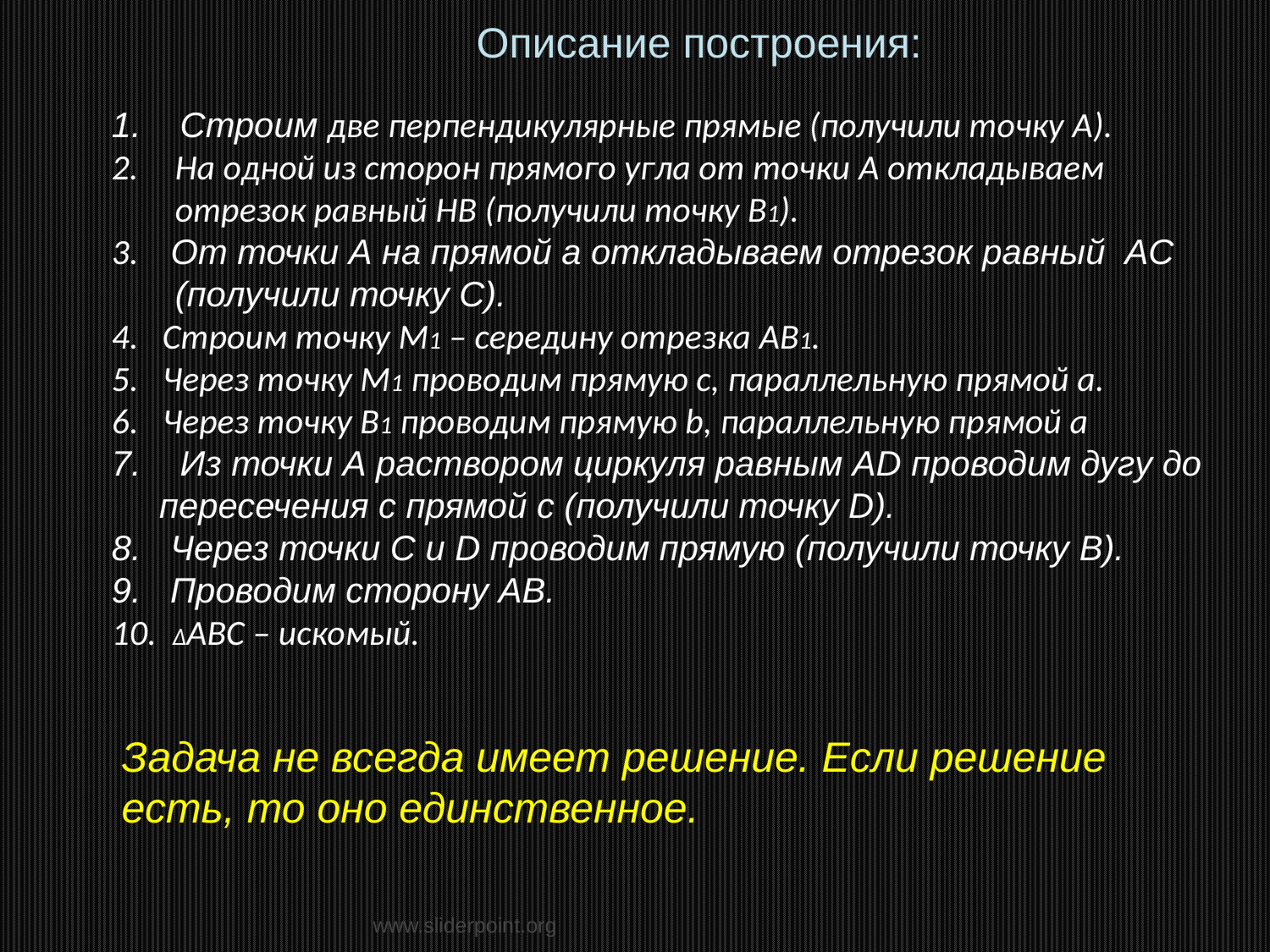

Описание построения:
1.    Строим две перпендикулярные прямые (получили точку A).
На одной из сторон прямого угла от точки A откладываем отрезок равный HB (получили точку B1).
3.    От точки A на прямой a откладываем отрезок равный  AC (получили точку C).
4.   Строим точку M1 – середину отрезка AB1.
5.   Через точку M1 проводим прямую c, параллельную прямой a.
6.   Через точку B1 проводим прямую b, параллельную прямой a
7.    Из точки A раствором циркуля равным AD проводим дугу до пересечения с прямой c (получили точку D).
8.   Через точки C и D проводим прямую (получили точку B).
9.   Проводим сторону AB.
10.  ∆ABC – искомый.
Задача не всегда имеет решение. Если решение есть, то оно единственное.
www.sliderpoint.org